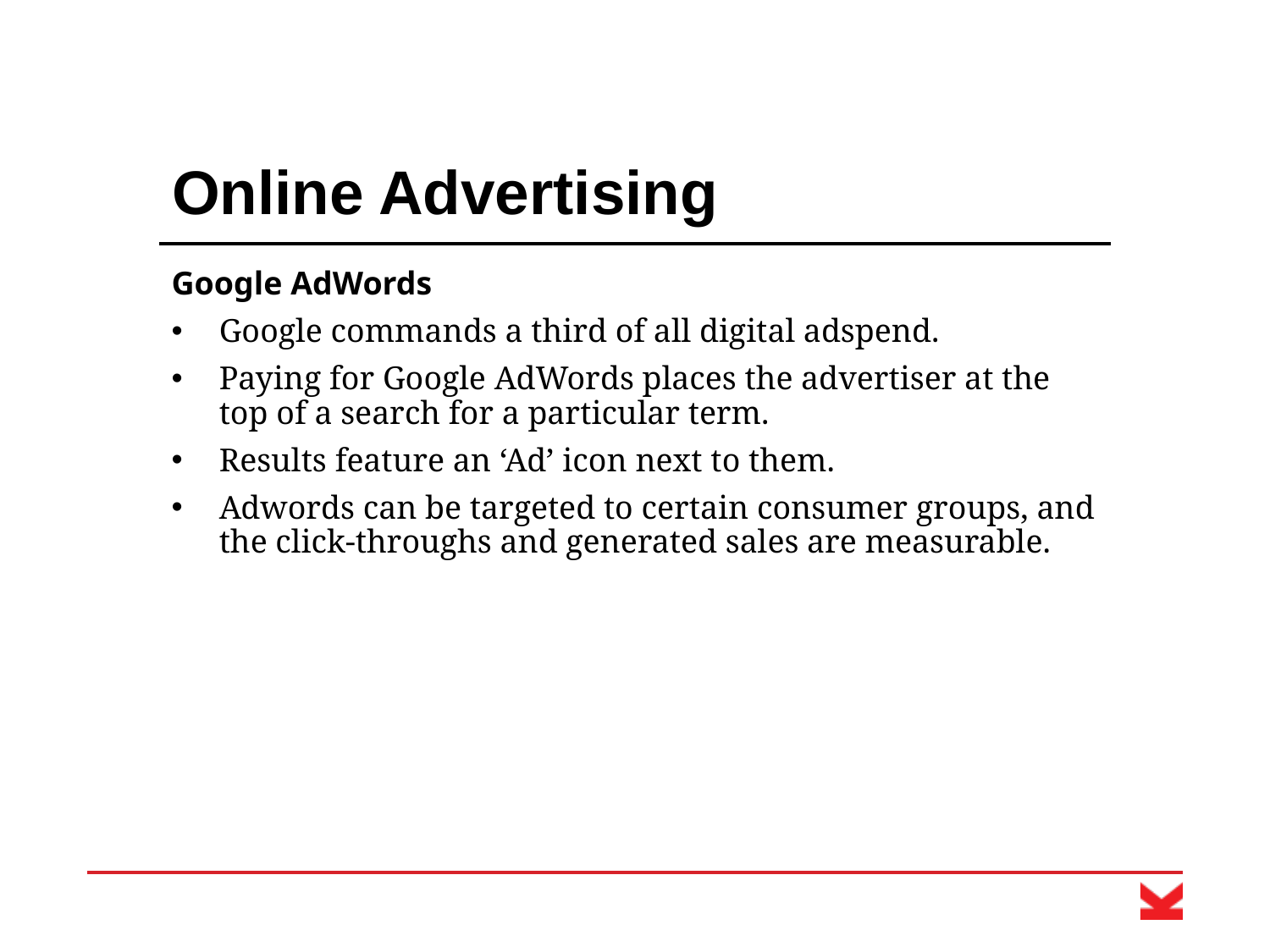

# Online Advertising
Google AdWords
Google commands a third of all digital adspend.
Paying for Google AdWords places the advertiser at the top of a search for a particular term.
Results feature an ‘Ad’ icon next to them.
Adwords can be targeted to certain consumer groups, and the click-throughs and generated sales are measurable.